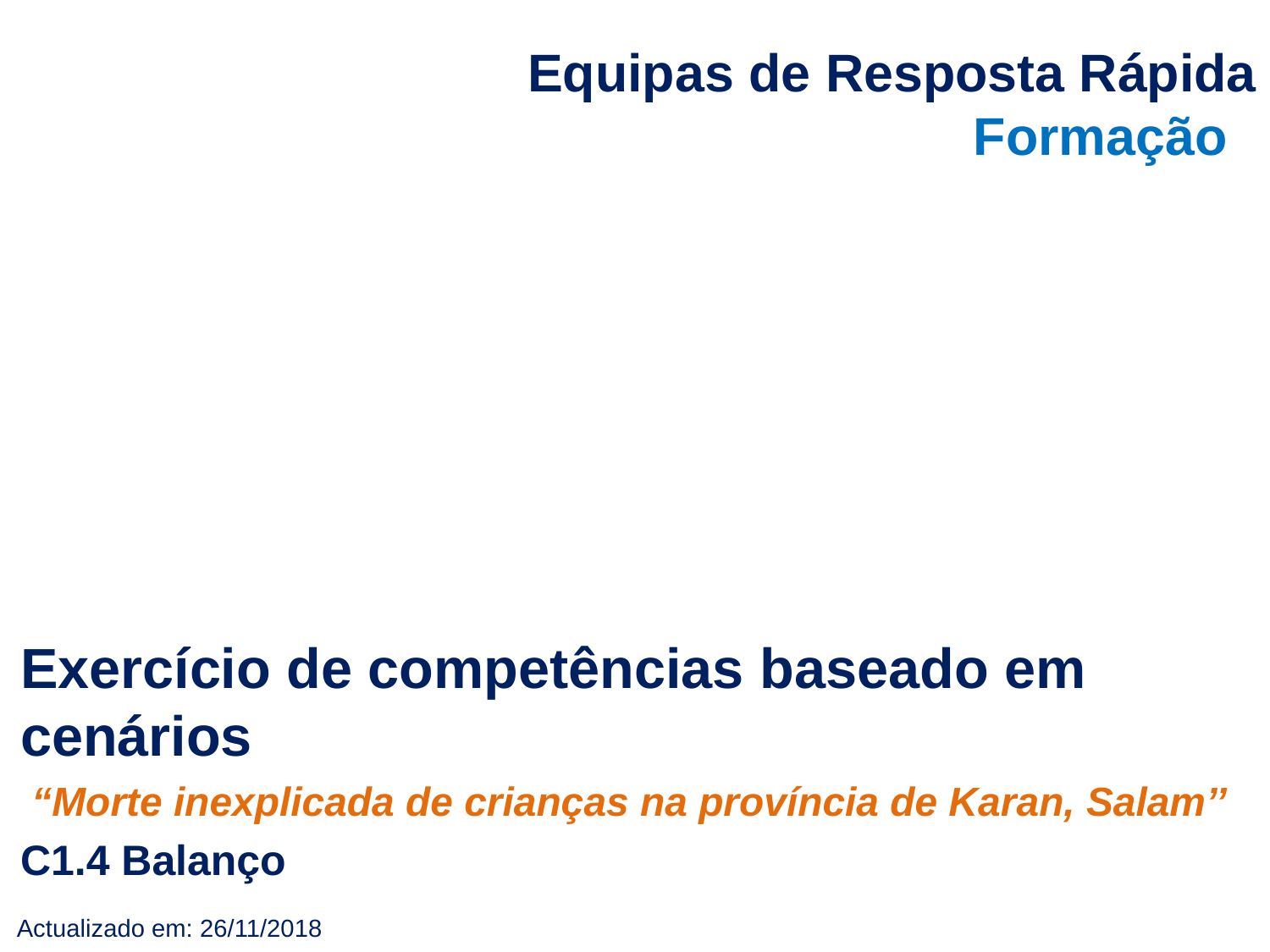

# Equipas de Resposta Rápida Formação

Exercício de competências baseado em cenários
 “Morte inexplicada de crianças na província de Karan, Salam’’
C1.4 Balanço
Actualizado em: 26/11/2018